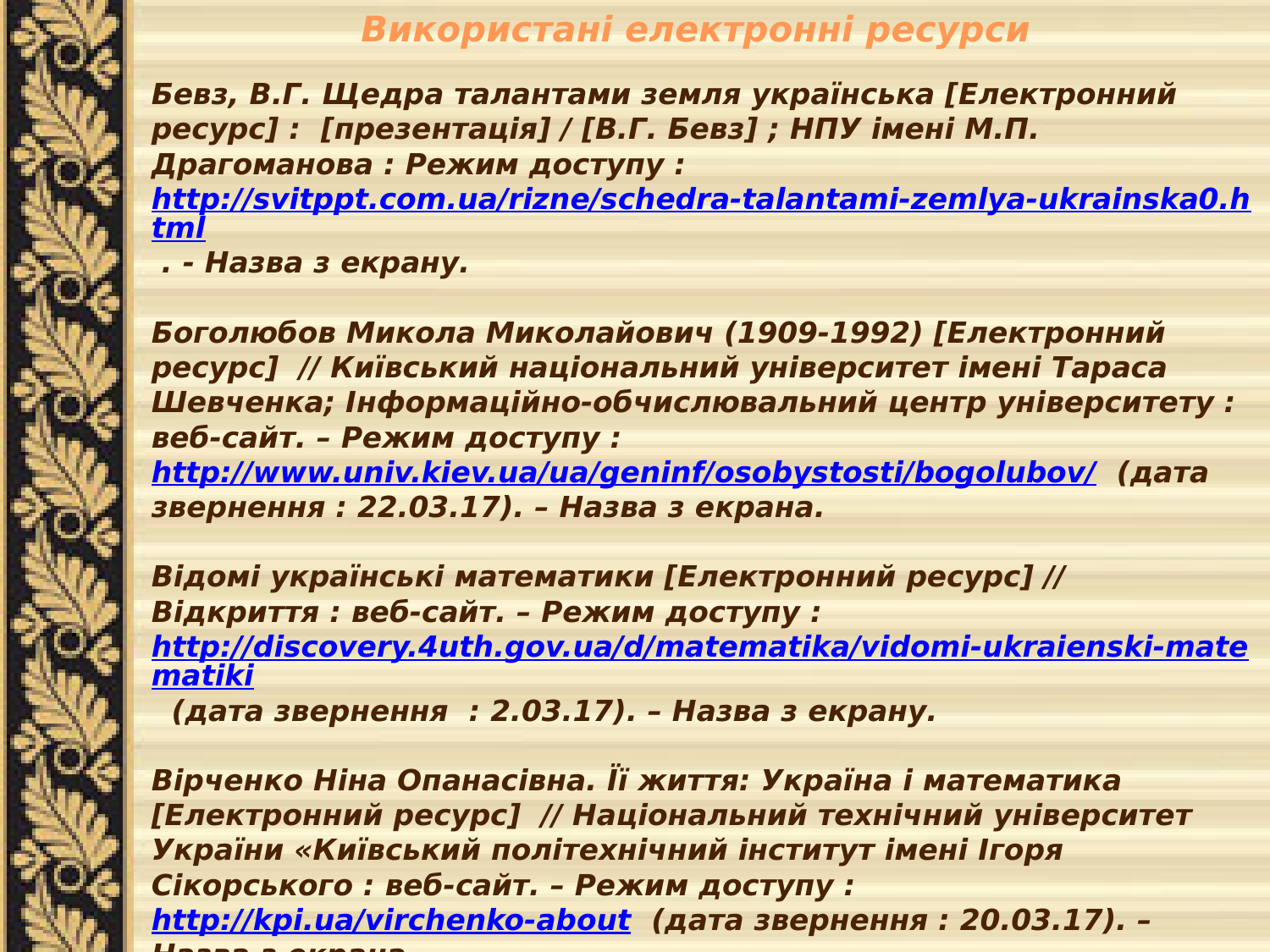

Використані електронні ресурси
Бевз, В.Г. Щедра талантами земля українська [Електронний ресурс] :  [презентація] / [В.Г. Бевз] ; НПУ імені М.П. Драгоманова : Режим доступу : http://svitppt.com.ua/rizne/schedra-talantami-zemlya-ukrainska0.html . - Назва з екрану.

Боголюбов Микола Миколайович (1909-1992) [Електронний ресурс]  // Київський національний університет імені Тараса Шевченка; Інформаційно-обчислювальний центр університету : веб-сайт. – Режим доступу : http://www.univ.kiev.ua/ua/geninf/osobystosti/bogolubov/  (дата звернення : 22.03.17). – Назва з екрана.

Відомі українські математики [Електронний ресурс] // Відкриття : веб-сайт. – Режим доступу : http://discovery.4uth.gov.ua/d/matematika/vidomi-ukraienski-matematiki  (дата звернення  : 2.03.17). – Назва з екрану.

Вірченко Ніна Опанасівна. Її життя: Україна і математика [Електронний ресурс]  // Національний технічний університет України «Київський політехнічний інститут імені Ігоря Сікорського : веб-сайт. – Режим доступу :  http://kpi.ua/virchenko-about  (дата звернення : 20.03.17). – Назва з екрана.